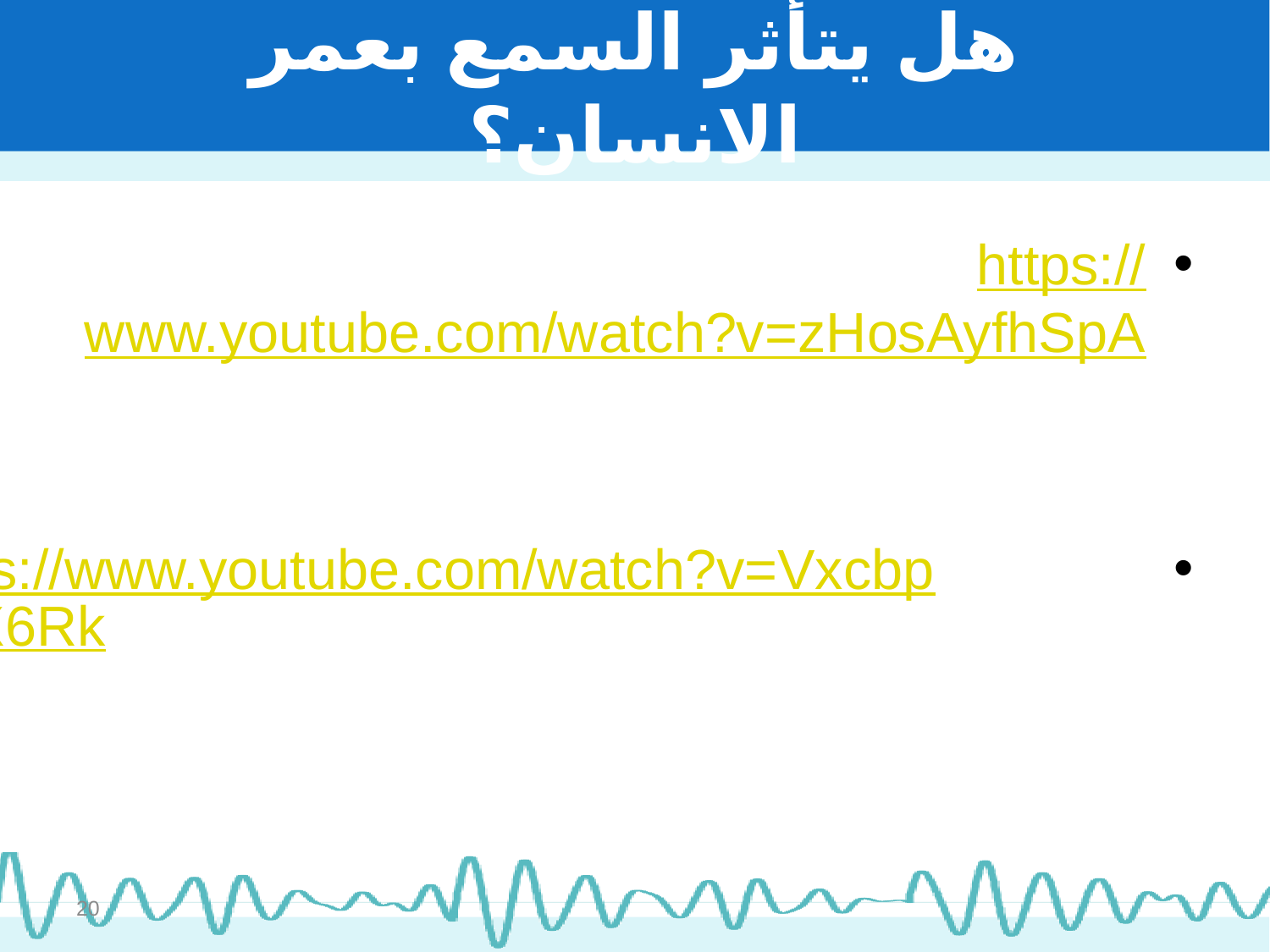

# هل يتأثر السمع بعمر الانسان؟
https://www.youtube.com/watch?v=zHosAyfhSpA

https://www.youtube.com/watch?v=VxcbppCX6Rk

20